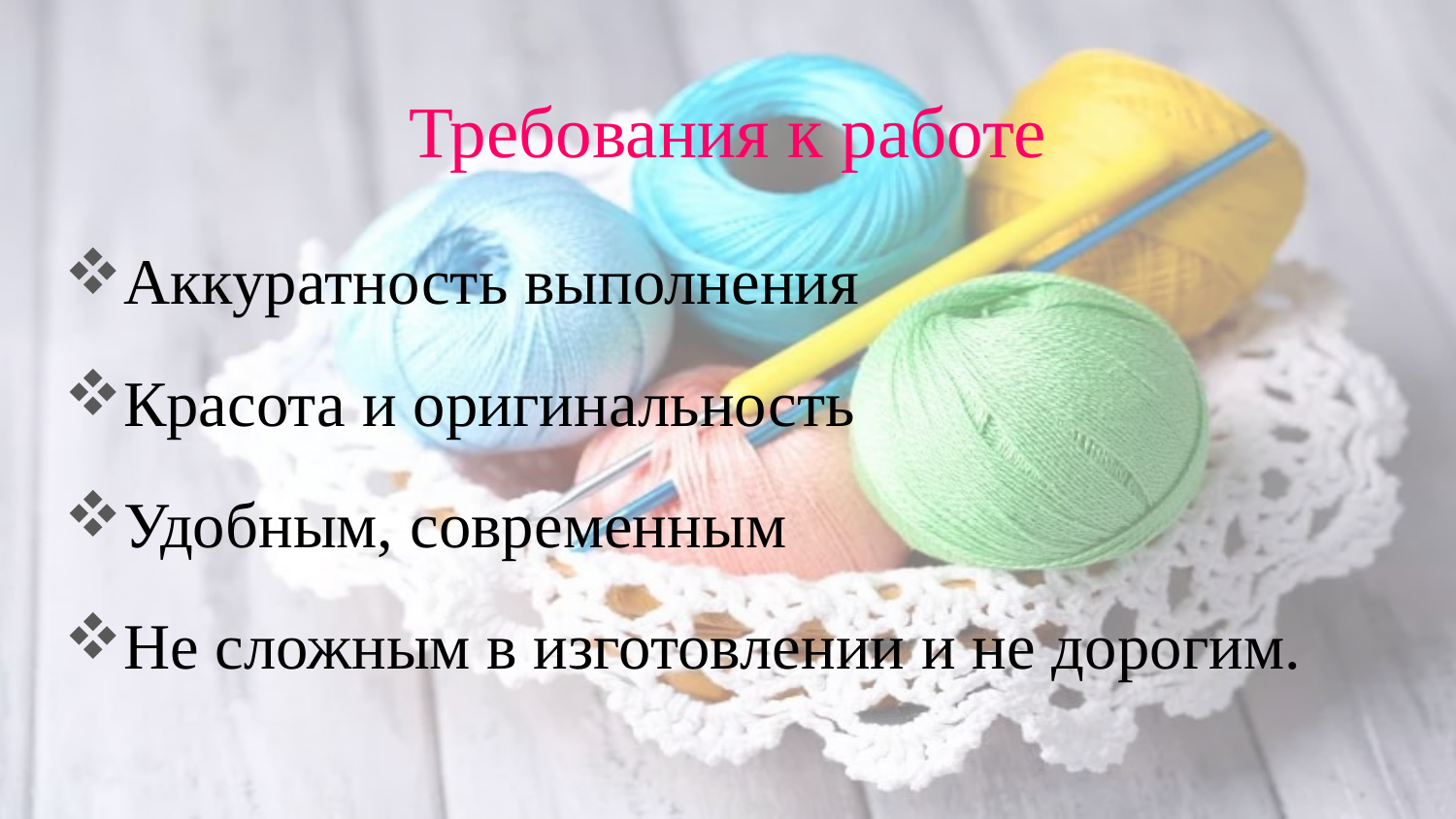

# Требования к работе
Аккуратность выполнения
Красота и оригинальность
Удобным, современным
Не сложным в изготовлении и не дорогим.